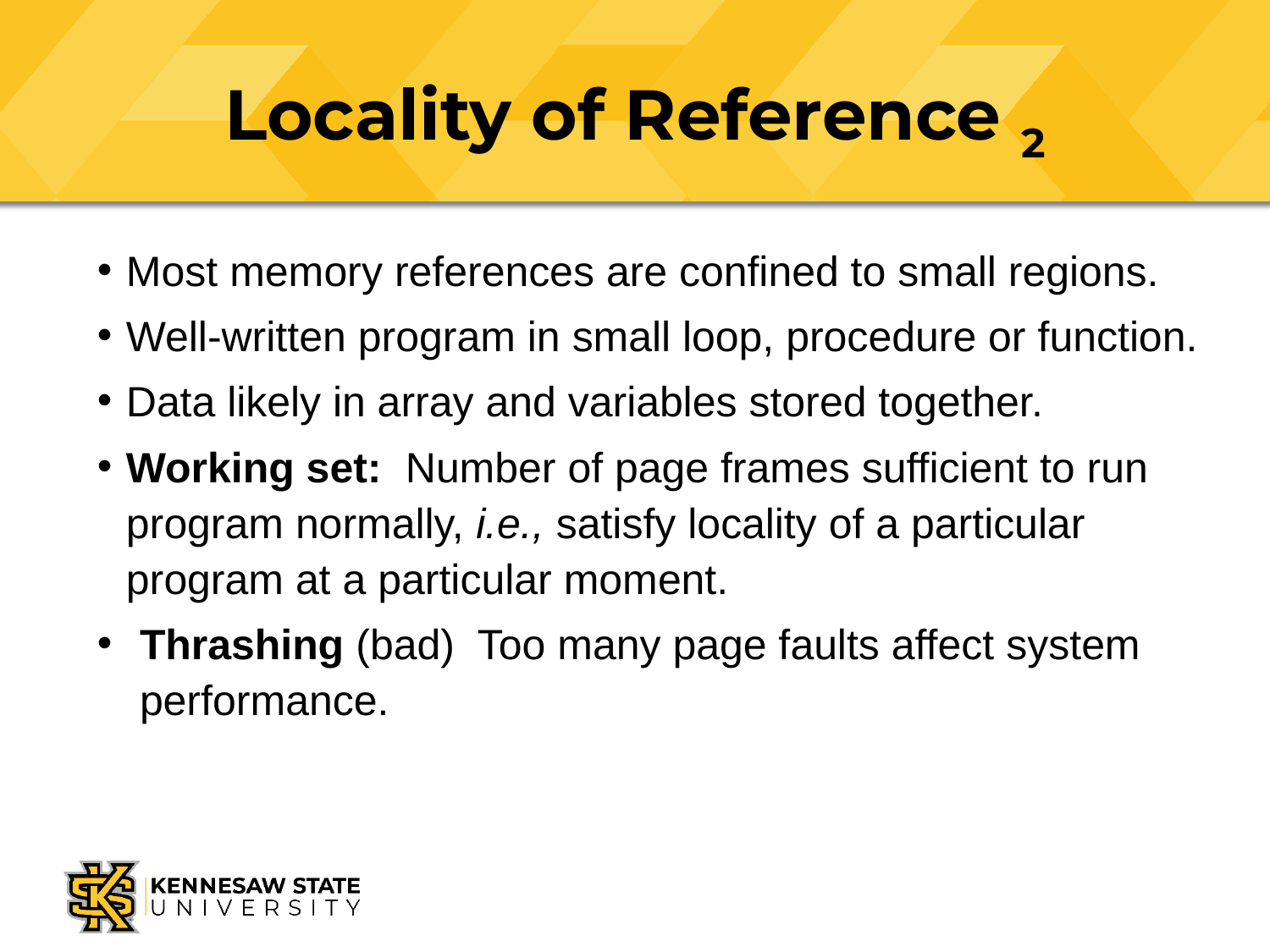

# Locality of Reference 2
Most memory references are confined to small regions.
Well-written program in small loop, procedure or function.
Data likely in array and variables stored together.
Working set:  Number of page frames sufficient to run program normally, i.e., satisfy locality of a particular program at a particular moment.
Thrashing (bad)  Too many page faults affect system performance.